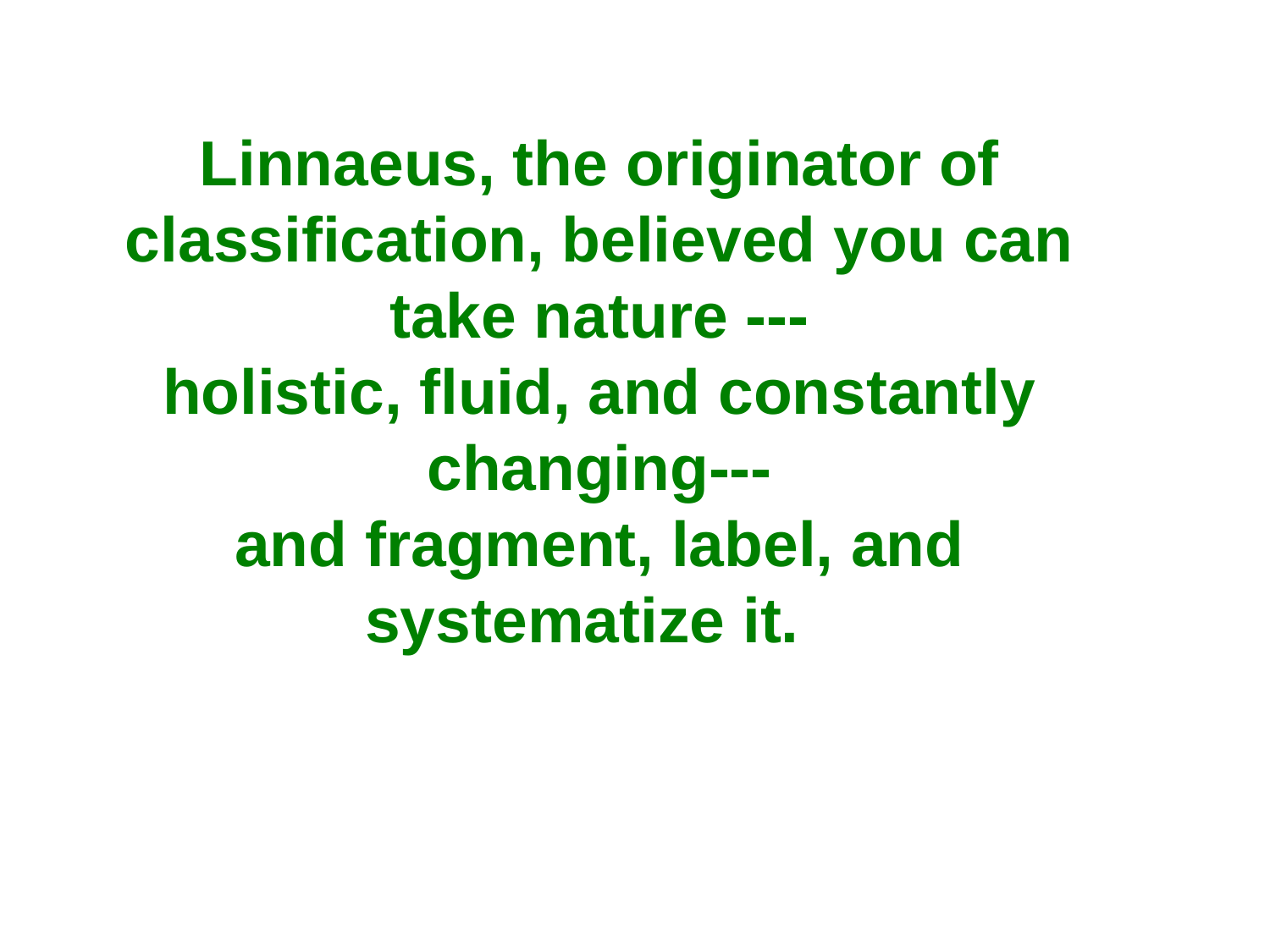

Linnaeus, the originator of classification, believed you can take nature ---
holistic, fluid, and constantly changing---
and fragment, label, and systematize it.